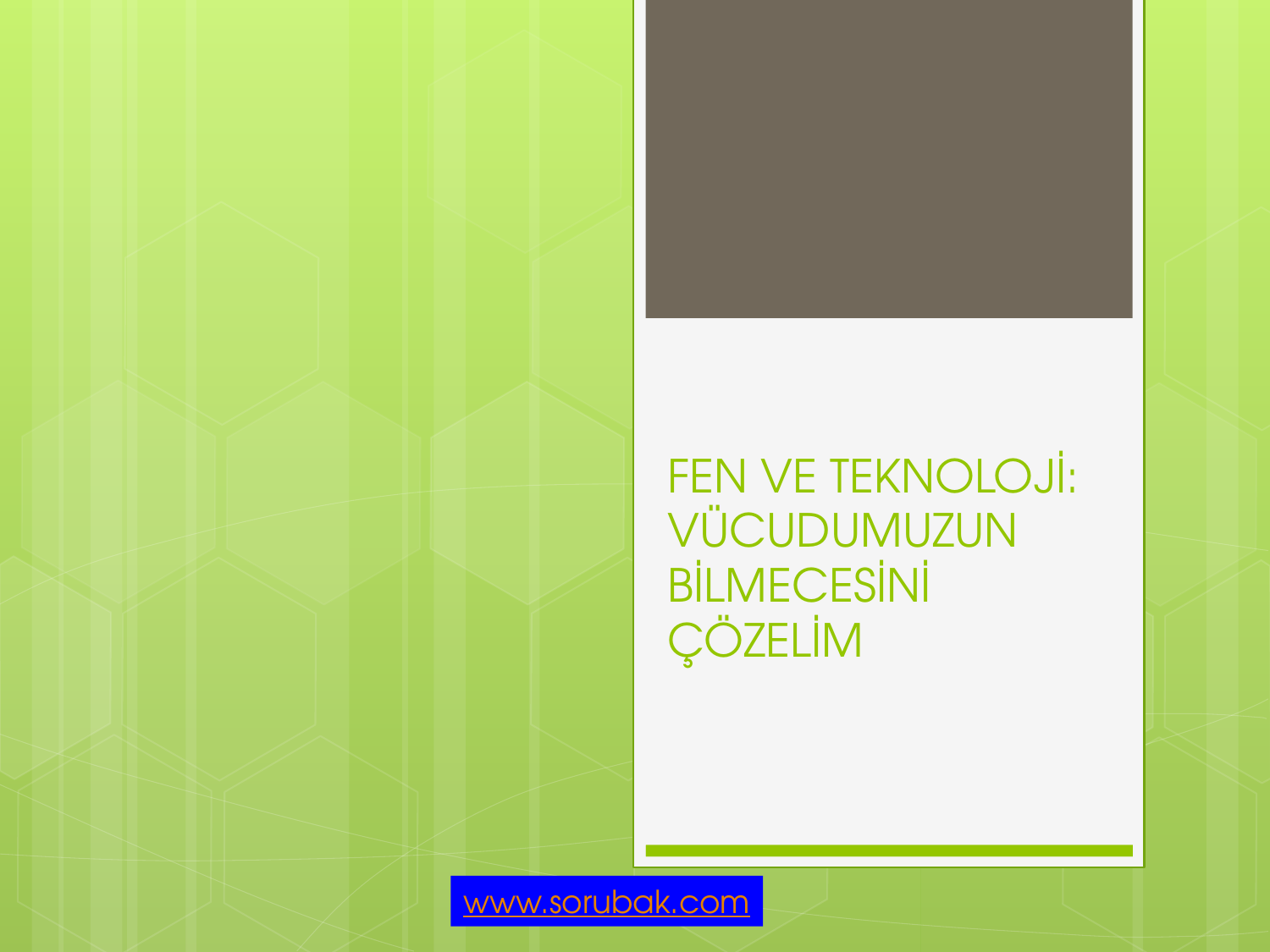

# FEN VE TEKNOLOJİ: VÜCUDUMUZUN BİLMECESİNİ ÇÖZELİM

www.sorubak.com